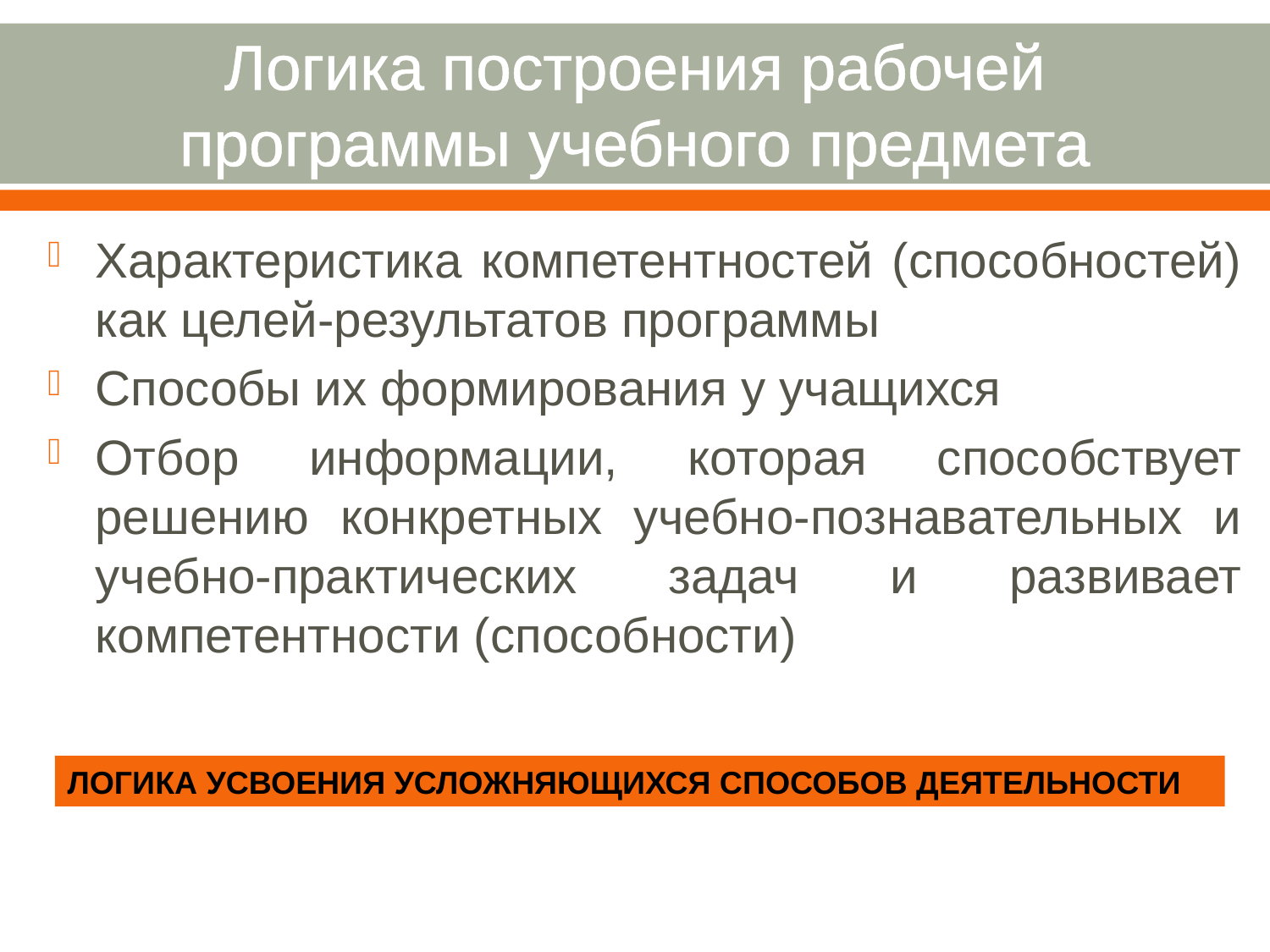

# Логика построения рабочей программы учебного предмета
Характеристика компетентностей (способностей) как целей-результатов программы
Способы их формирования у учащихся
Отбор информации, которая способствует решению конкретных учебно-познавательных и учебно-практических задач и развивает компетентности (способности)
ЛОГИКА УСВОЕНИЯ УСЛОЖНЯЮЩИХСЯ СПОСОБОВ ДЕЯТЕЛЬНОСТИ